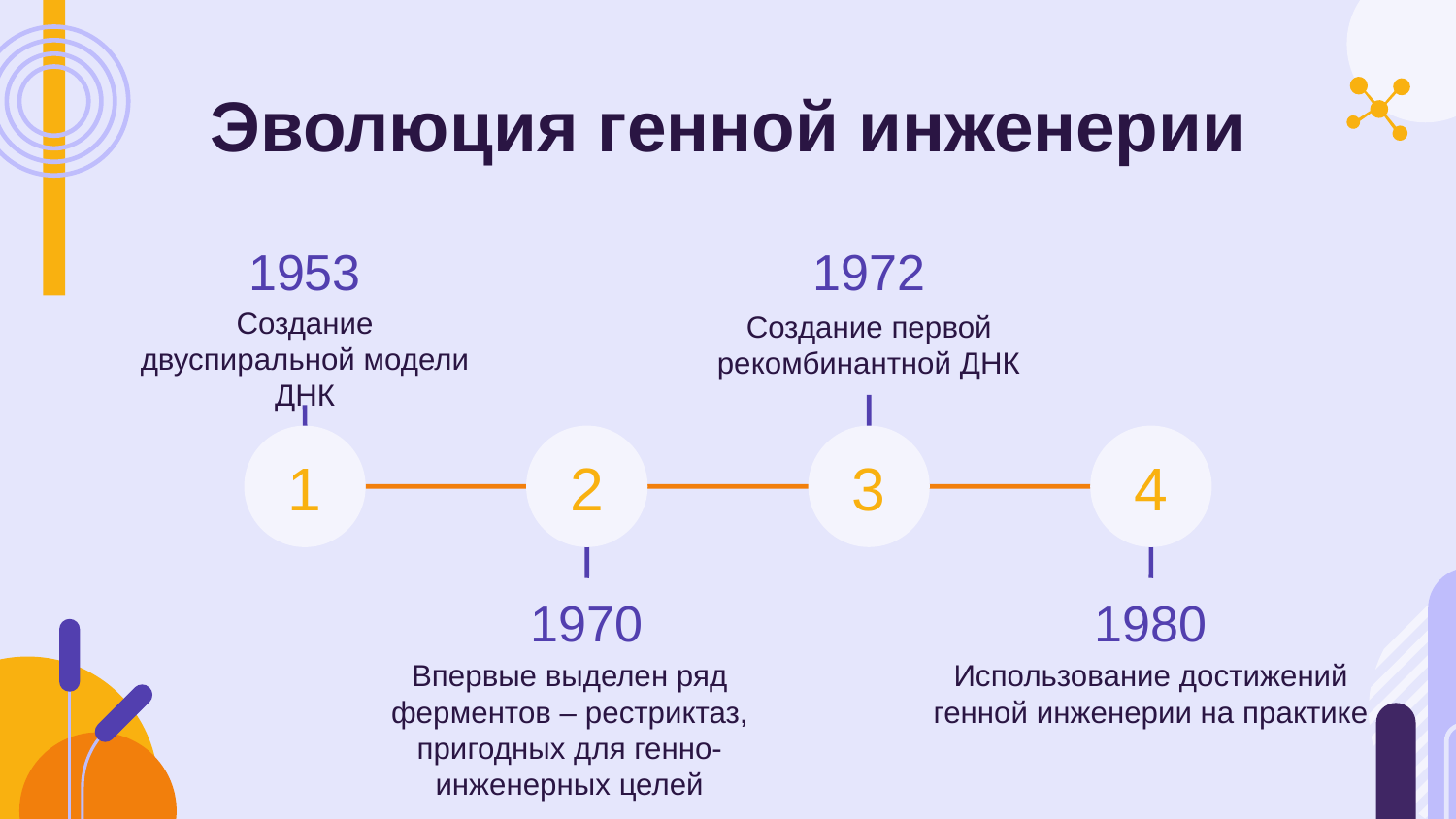

# Эволюция генной инженерии
1953
1972
Создание двуспиральной модели ДНК
Создание первой рекомбинантной ДНК
4
3
2
1
1970
1980
Впервые выделен ряд ферментов – рестриктаз, пригодных для генно-инженерных целей
Использование достижений генной инженерии на практике